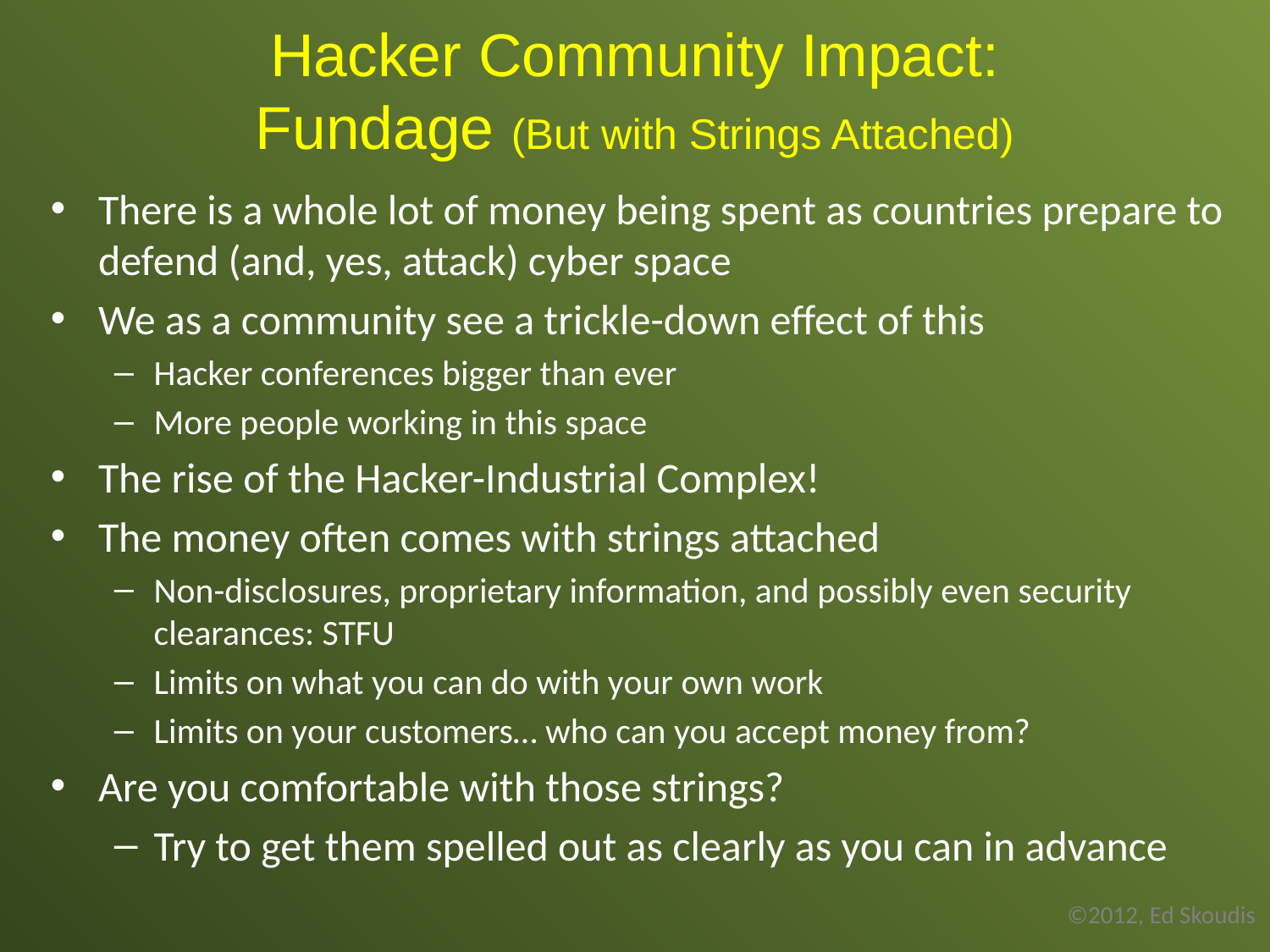

# Hacker Community Impact: Fundage (But with Strings Attached)
There is a whole lot of money being spent as countries prepare to defend (and, yes, attack) cyber space
We as a community see a trickle-down effect of this
Hacker conferences bigger than ever
More people working in this space
The rise of the Hacker-Industrial Complex!
The money often comes with strings attached
Non-disclosures, proprietary information, and possibly even security clearances: STFU
Limits on what you can do with your own work
Limits on your customers… who can you accept money from?
Are you comfortable with those strings?
Try to get them spelled out as clearly as you can in advance